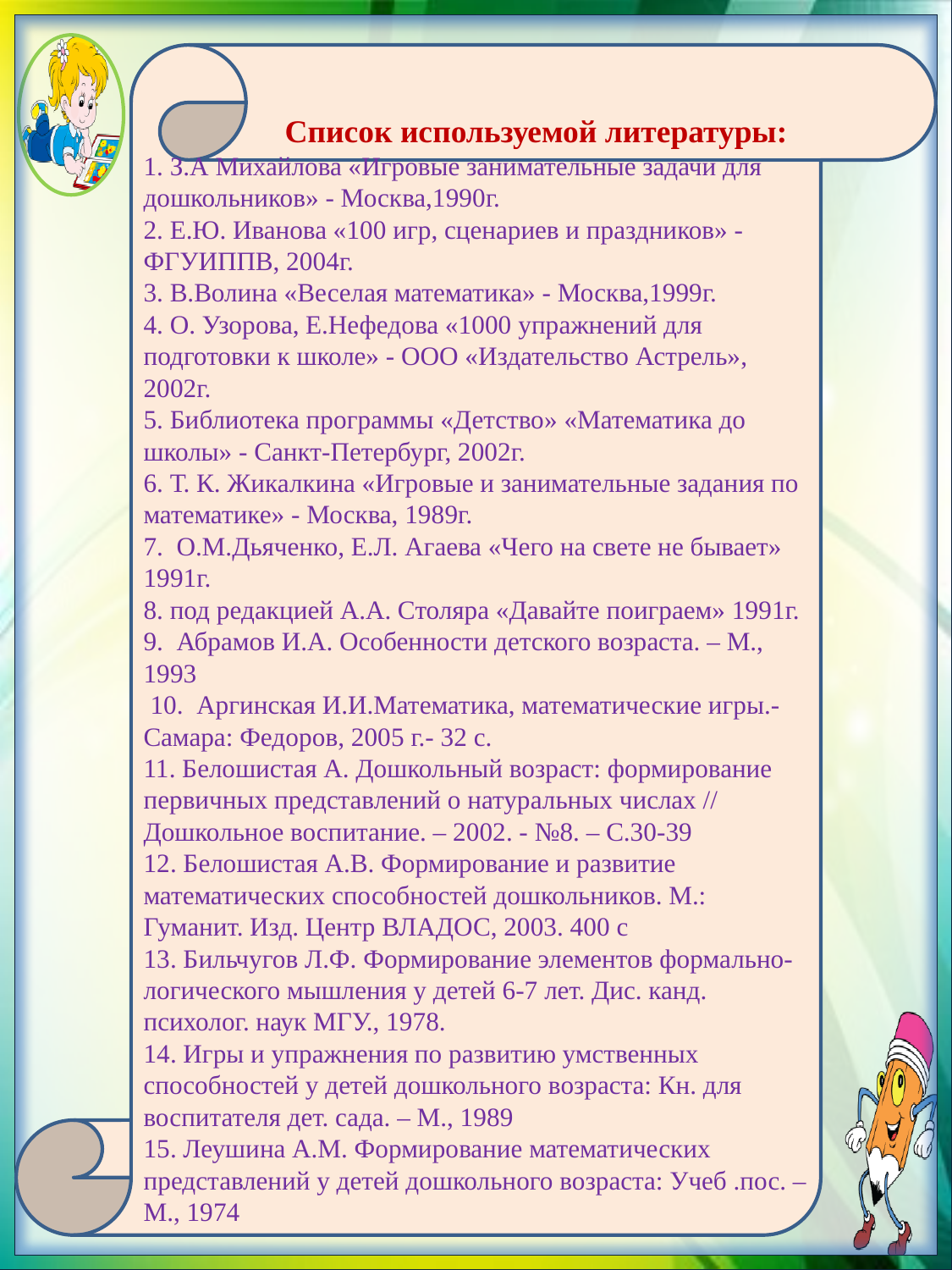

Список используемой литературы:
1. З.А Михайлова «Игровые занимательные задачи для дошкольников» - Москва,1990г.
2. Е.Ю. Иванова «100 игр, сценариев и праздников» - ФГУИППВ, 2004г.
3. В.Волина «Веселая математика» - Москва,1999г.
4. О. Узорова, Е.Нефедова «1000 упражнений для подготовки к школе» - ООО «Издательство Астрель», 2002г.
5. Библиотека программы «Детство» «Математика до школы» - Санкт-Петербург, 2002г.
6. Т. К. Жикалкина «Игровые и занимательные задания по математике» - Москва, 1989г.
7.  О.М.Дьяченко, Е.Л. Агаева «Чего на свете не бывает» 1991г.
8. под редакцией А.А. Столяра «Давайте поиграем» 1991г.
9.  Абрамов И.А. Особенности детского возраста. – М., 1993
 10.  Аргинская И.И.Математика, математические игры.- Самара: Федоров, 2005 г.- 32 с. 
11. Белошистая А. Дошкольный возраст: формирование первичных представлений о натуральных числах // Дошкольное воспитание. – 2002. - №8. – С.30-39 
12. Белошистая А.В. Формирование и развитие математических способностей дошкольников. М.: Гуманит. Изд. Центр ВЛАДОС, 2003. 400 с 
13. Бильчугов Л.Ф. Формирование элементов формально-логического мышления у детей 6-7 лет. Дис. канд. психолог. наук МГУ., 1978. 
14. Игры и упражнения по развитию умственных способностей у детей дошкольного возраста: Кн. для воспитателя дет. сада. – М., 1989 
15. Леушина А.М. Формирование математических представлений у детей дошкольного возраста: Учеб .пос. – М., 1974